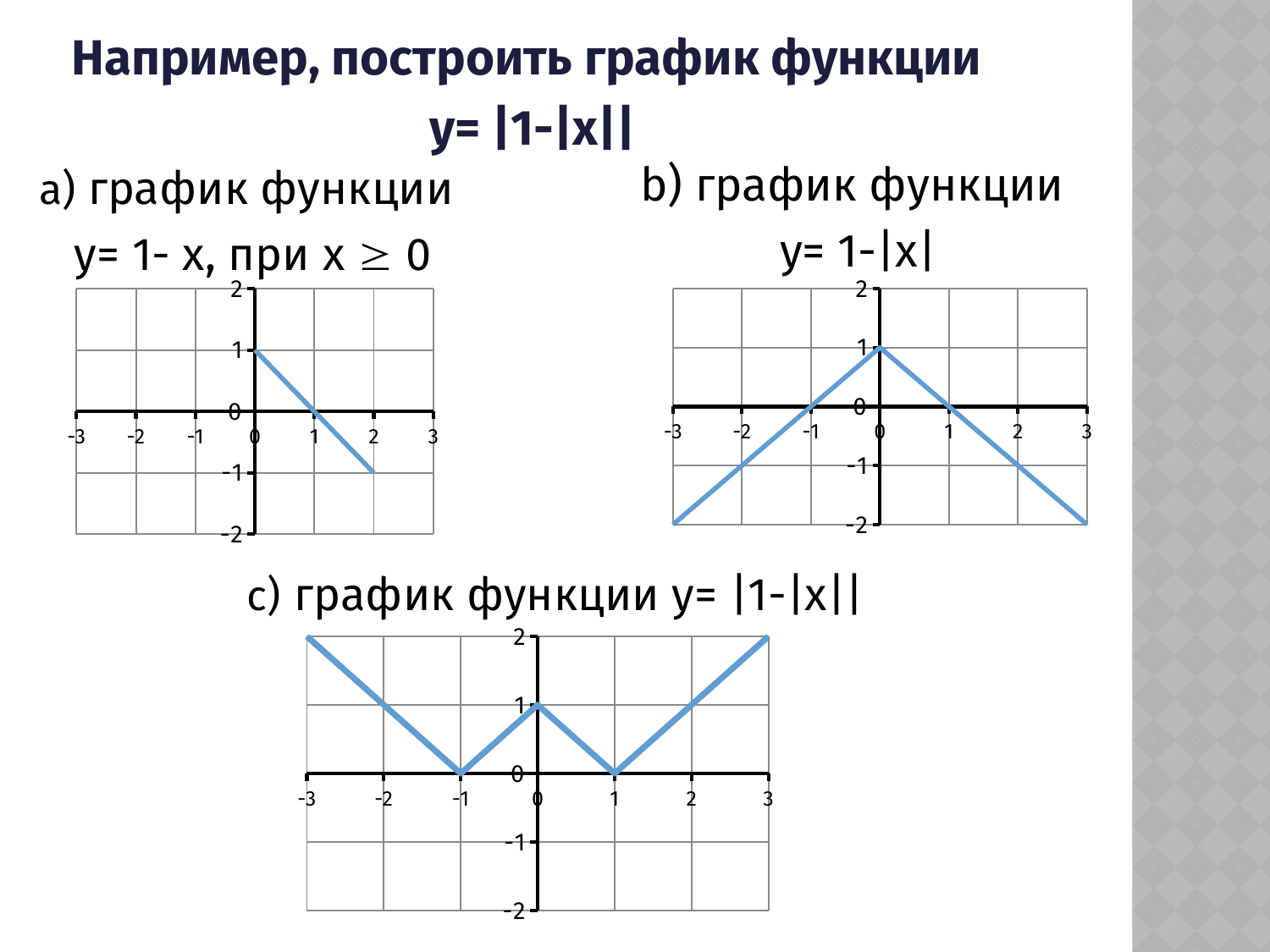

Например, построить график функции
y= |1-|x||

a) график функции
y= 1- x, при x ≥ 0

b) график функции
y= 1-|x|

### Chart

| Category | Значения Y |
|---|---|

### Chart

| Category | Значения Y |
|---|---|
c) график функции y= |1-|x||

### Chart

| Category | Значения Y |
|---|---|